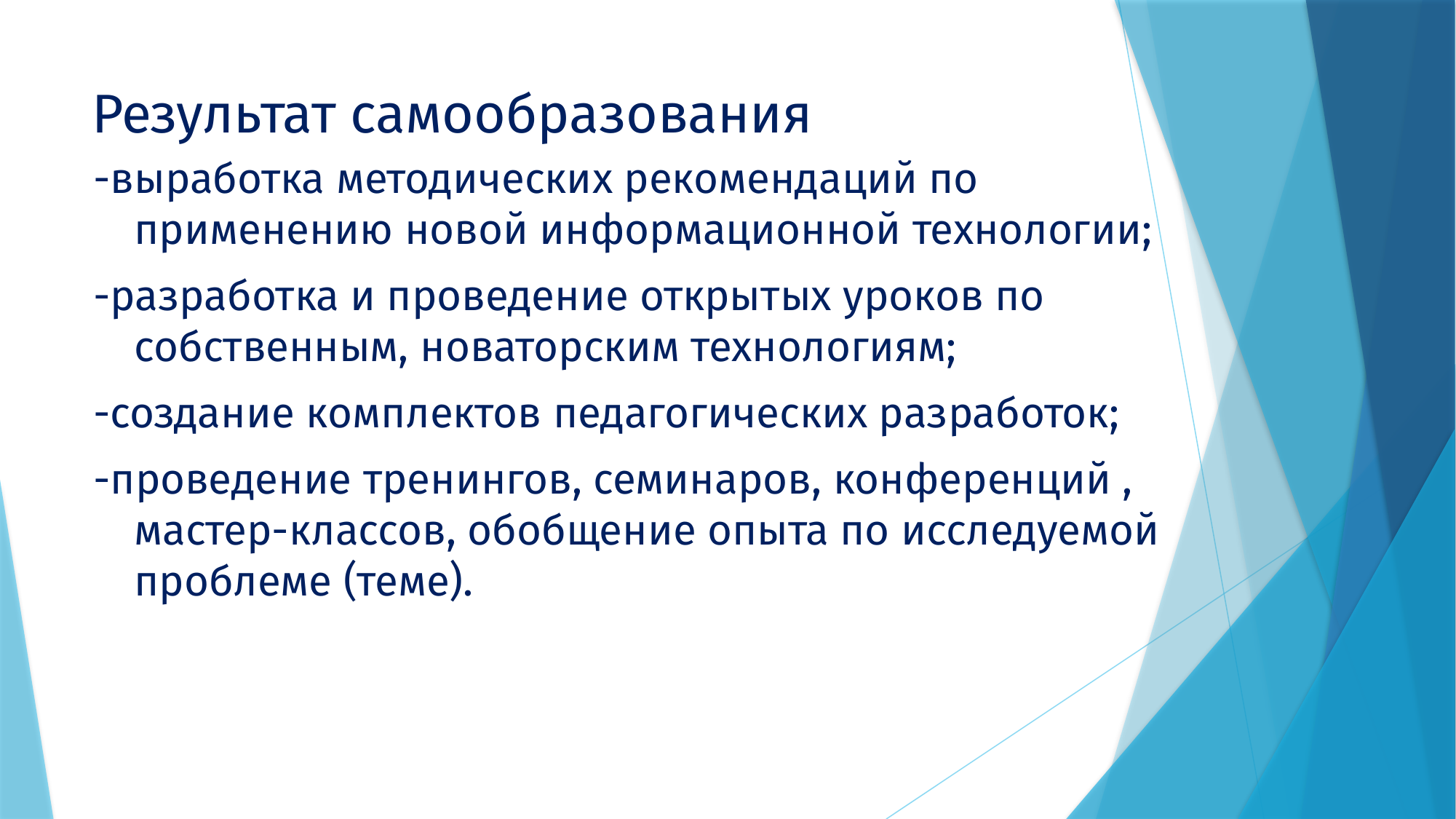

# Результат самообразования
-выработка методических рекомендаций по применению новой информационной технологии;
-разработка и проведение открытых уроков по собственным, новаторским технологиям;
-создание комплектов педагогических разработок;
-проведение тренингов, семинаров, конференций , мастер-классов, обобщение опыта по исследуемой проблеме (теме).